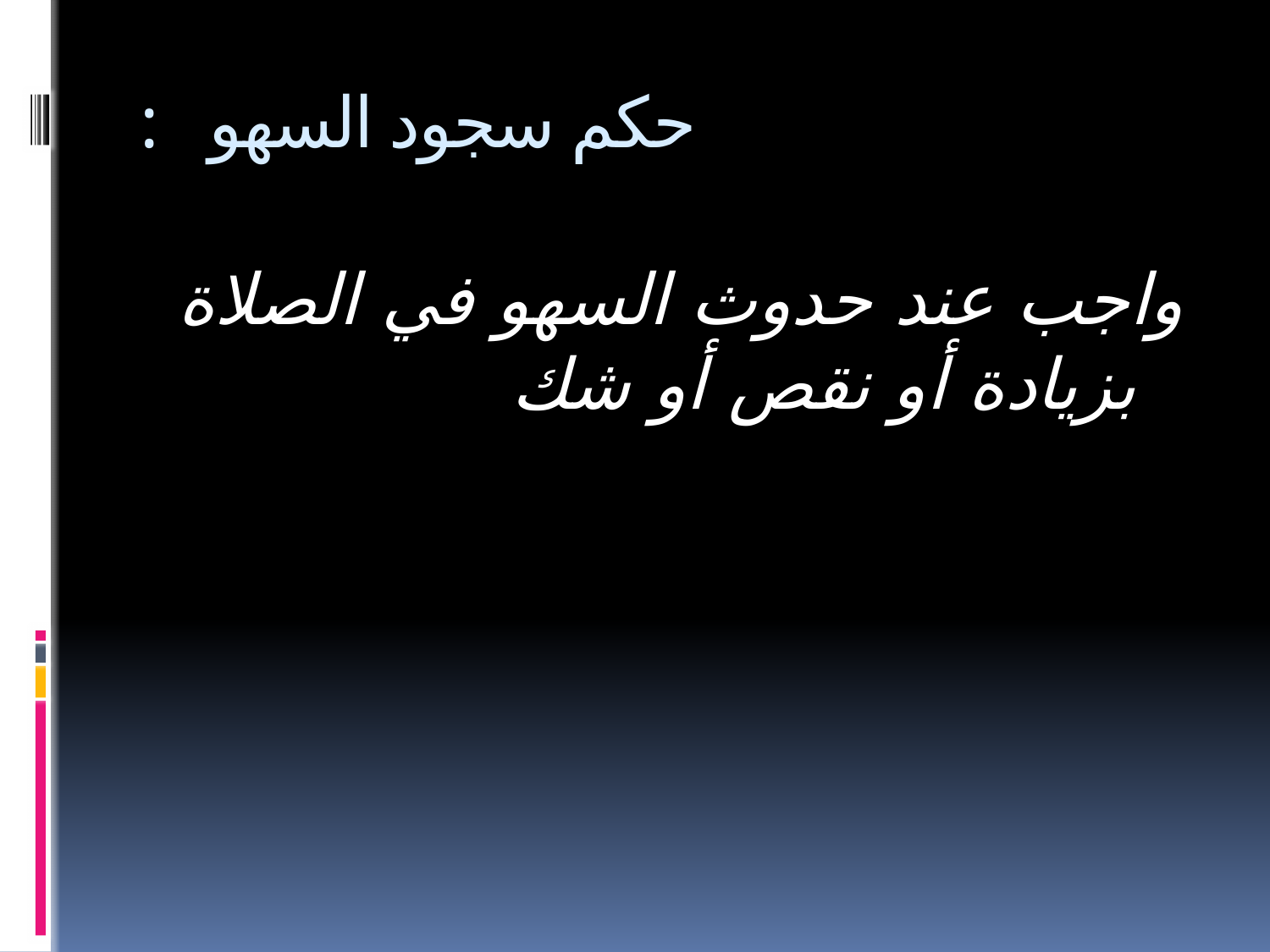

# حكم سجود السهو   :
واجب عند حدوث السهو في الصلاة بزيادة أو نقص أو شك